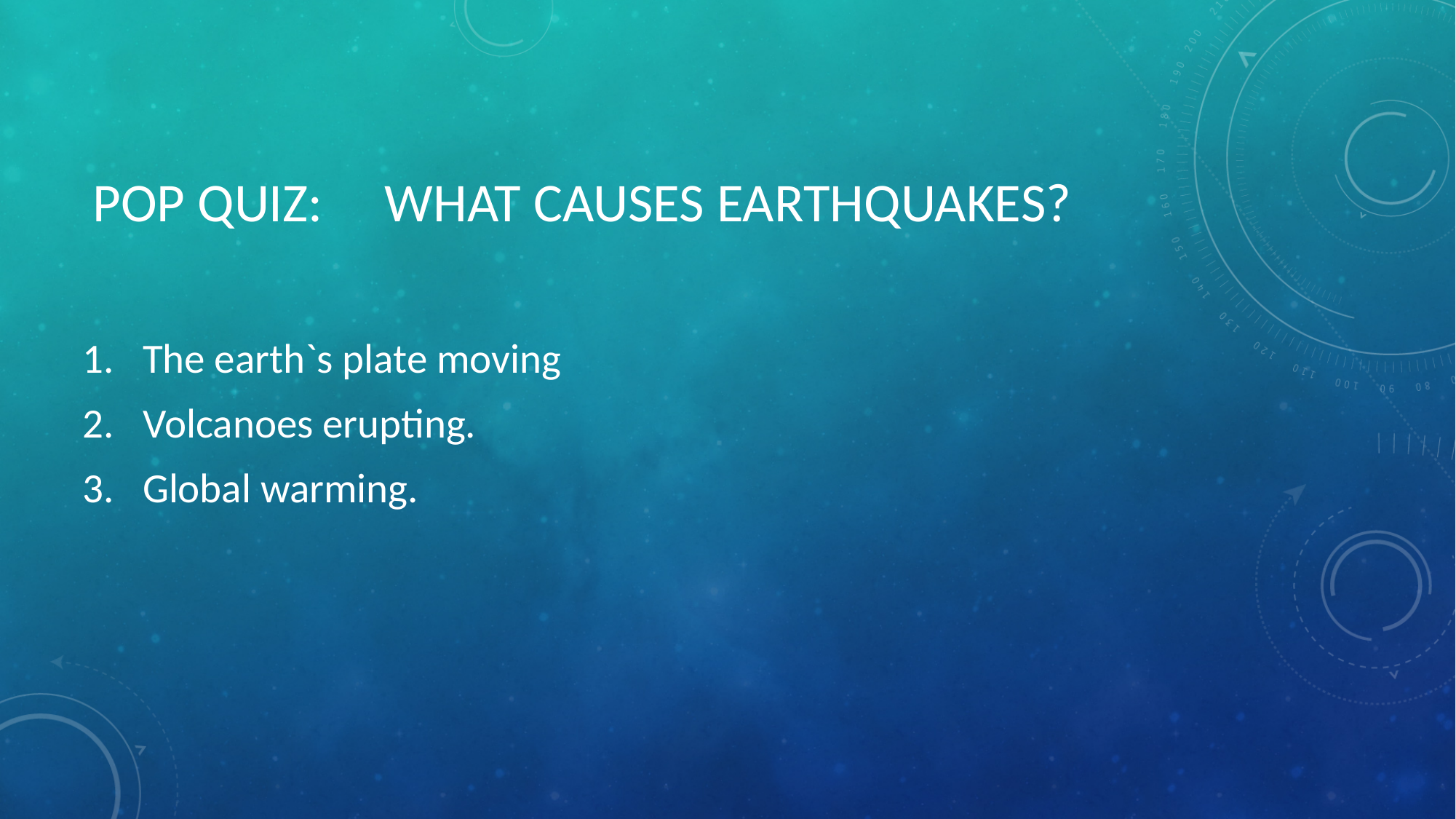

# Pop quiz:     What causes earthquakes?
The earth`s plate moving
Volcanoes erupting.
Global warming.